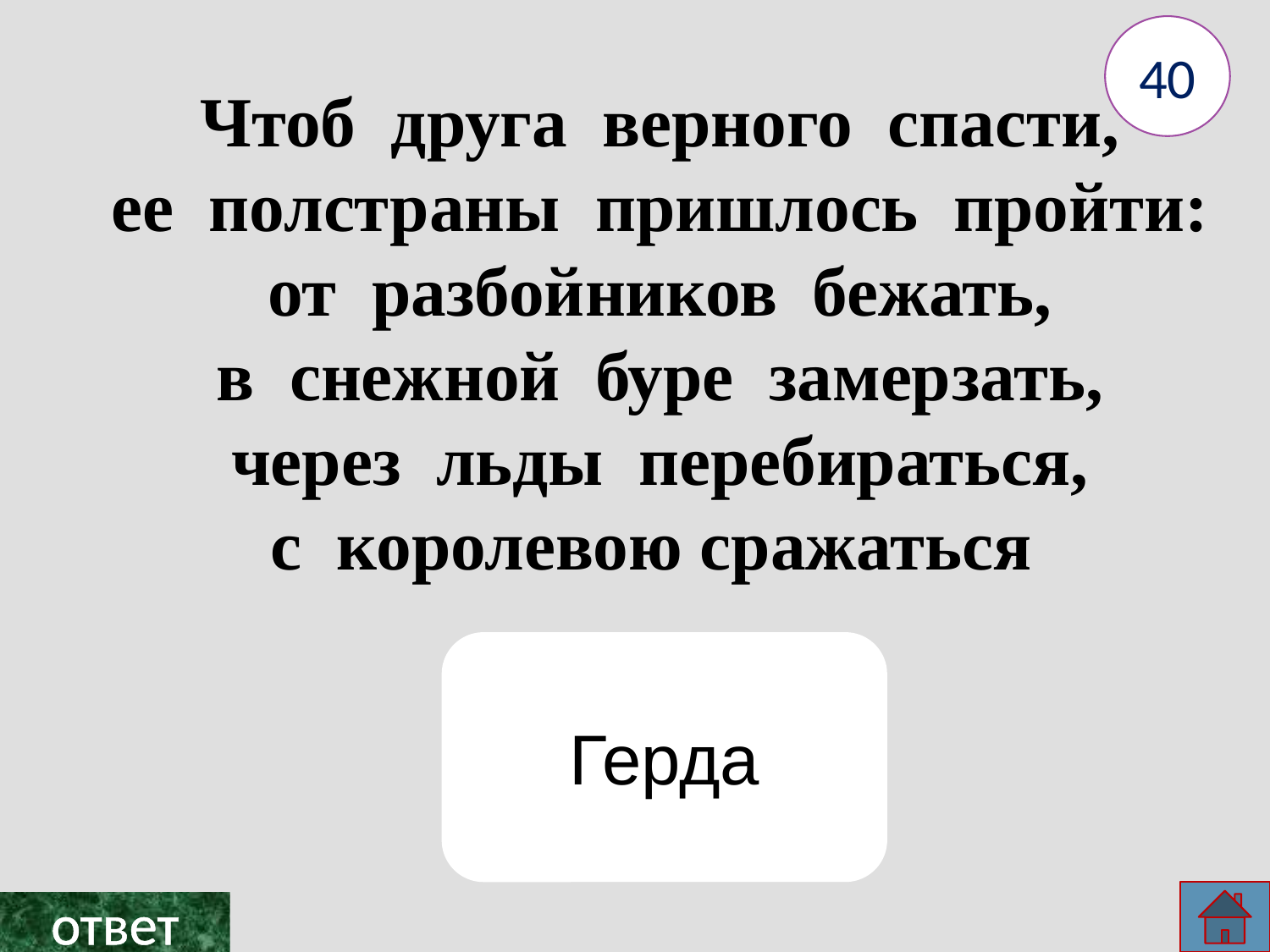

40
Чтоб  друга  верного  спасти, ее  полстраны  пришлось  пройти:
от  разбойников  бежать, в  снежной  буре  замерзать,
через  льды  перебираться, с  королевою сражаться

Герда

ответ